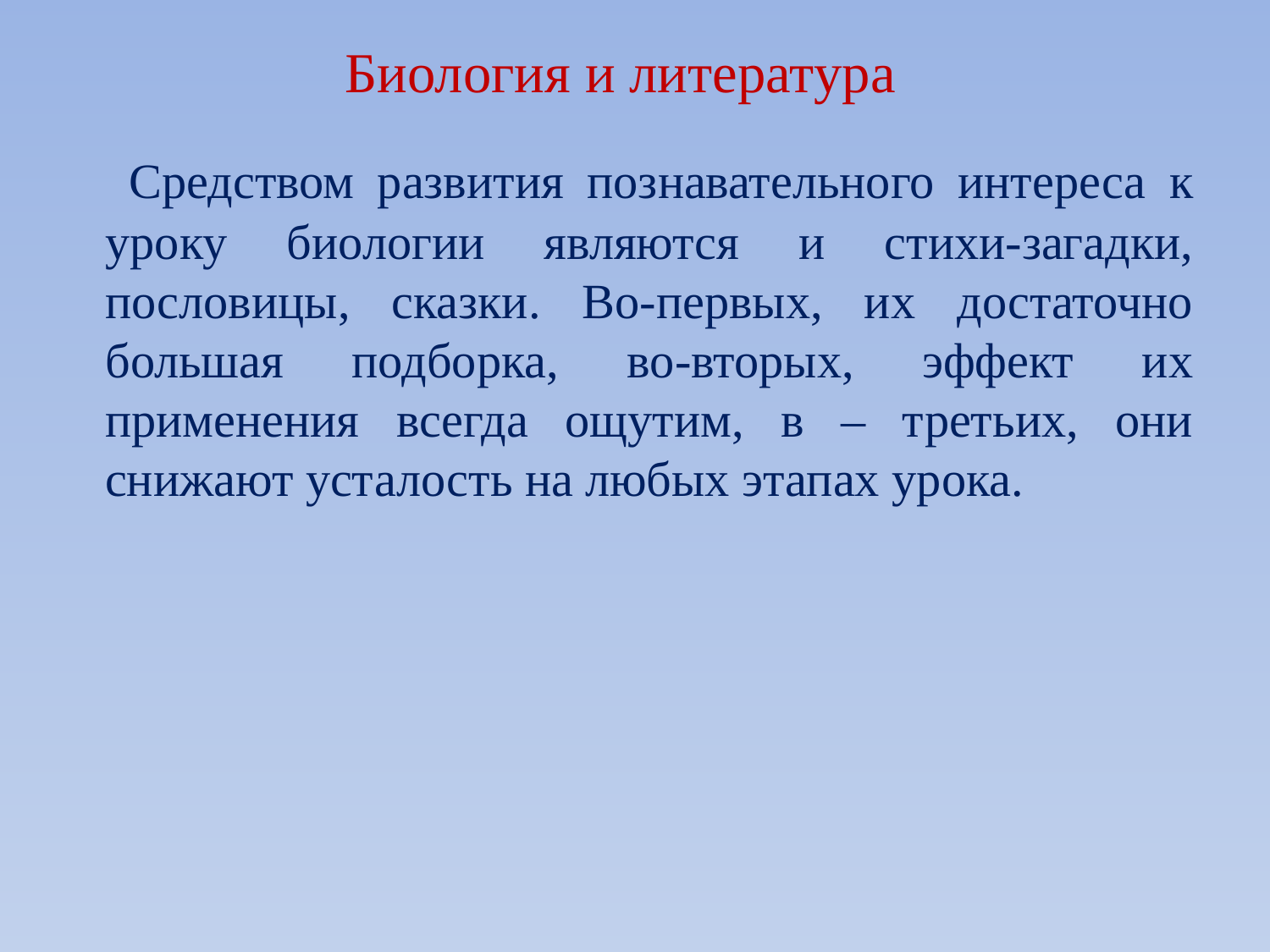

# Биология и литература
   Средством развития познавательного интереса к уроку биологии являются и стихи-загадки, пословицы, сказки. Во-первых, их достаточно большая подборка, во-вторых, эффект их применения всегда ощутим, в – третьих, они снижают усталость на любых этапах урока.